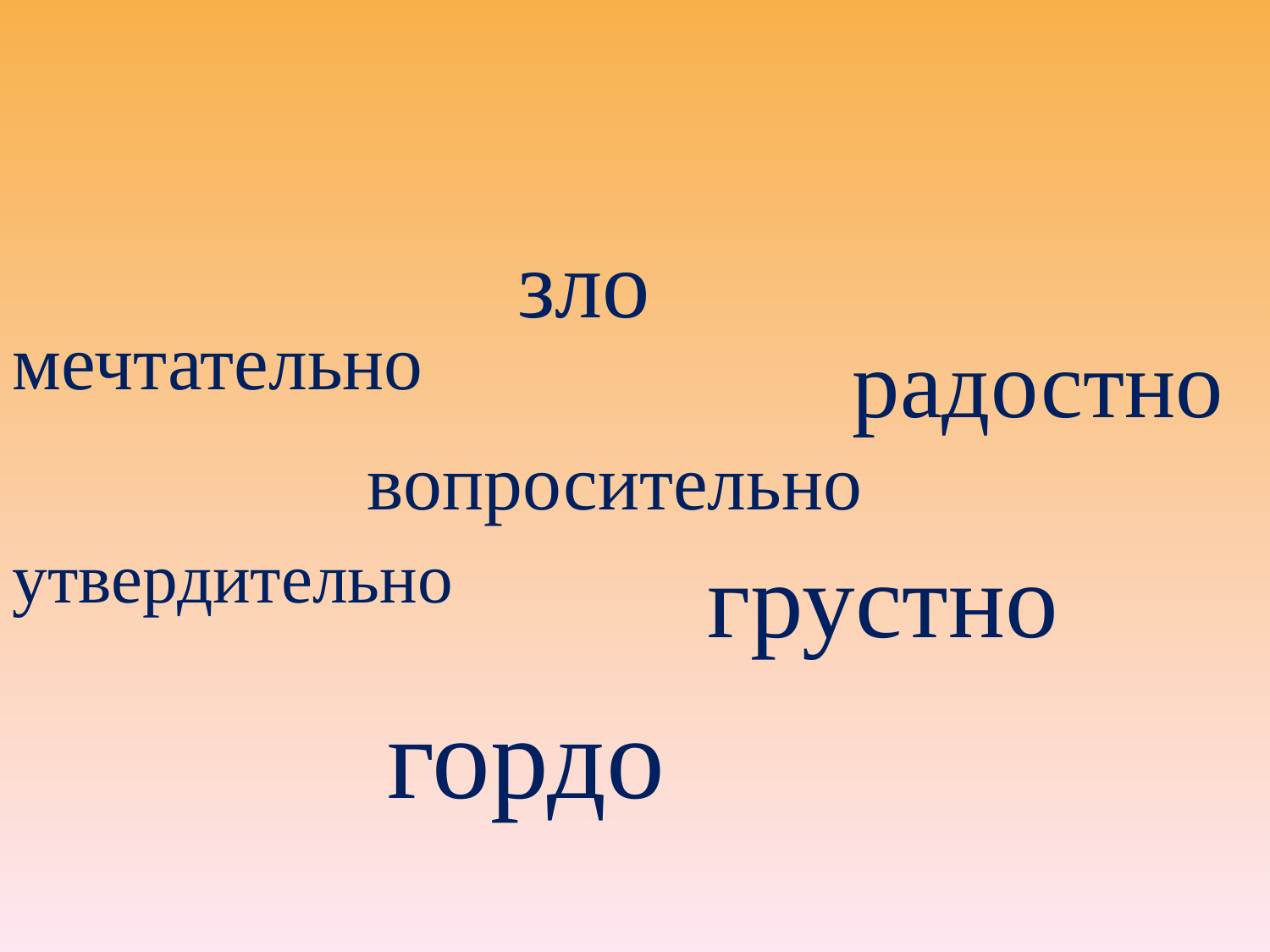

зло
#
мечтательно
радостно
вопросительно
утвердительно
грустно

гордо